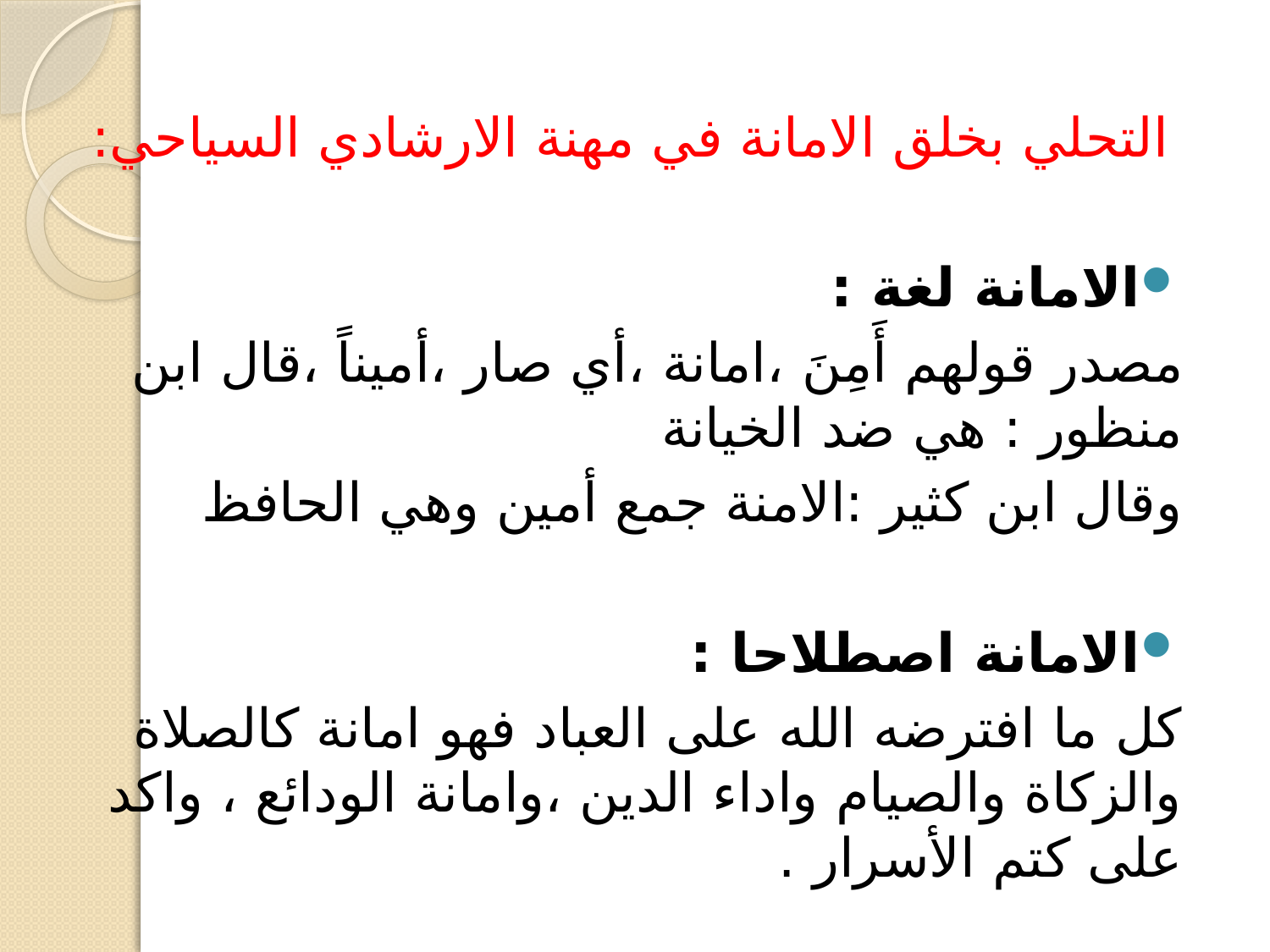

التحلي بخلق الامانة في مهنة الارشادي السياحي:

الامانة لغة :
مصدر قولهم أَمِنَ ،امانة ،أي صار ،أميناً ،قال ابن منظور : هي ضد الخيانة
وقال ابن كثير :الامنة جمع أمين وهي الحافظ

الامانة اصطلاحا :
كل ما افترضه الله على العباد فهو امانة كالصلاة والزكاة والصيام واداء الدين ،وامانة الودائع ، واكد على كتم الأسرار .